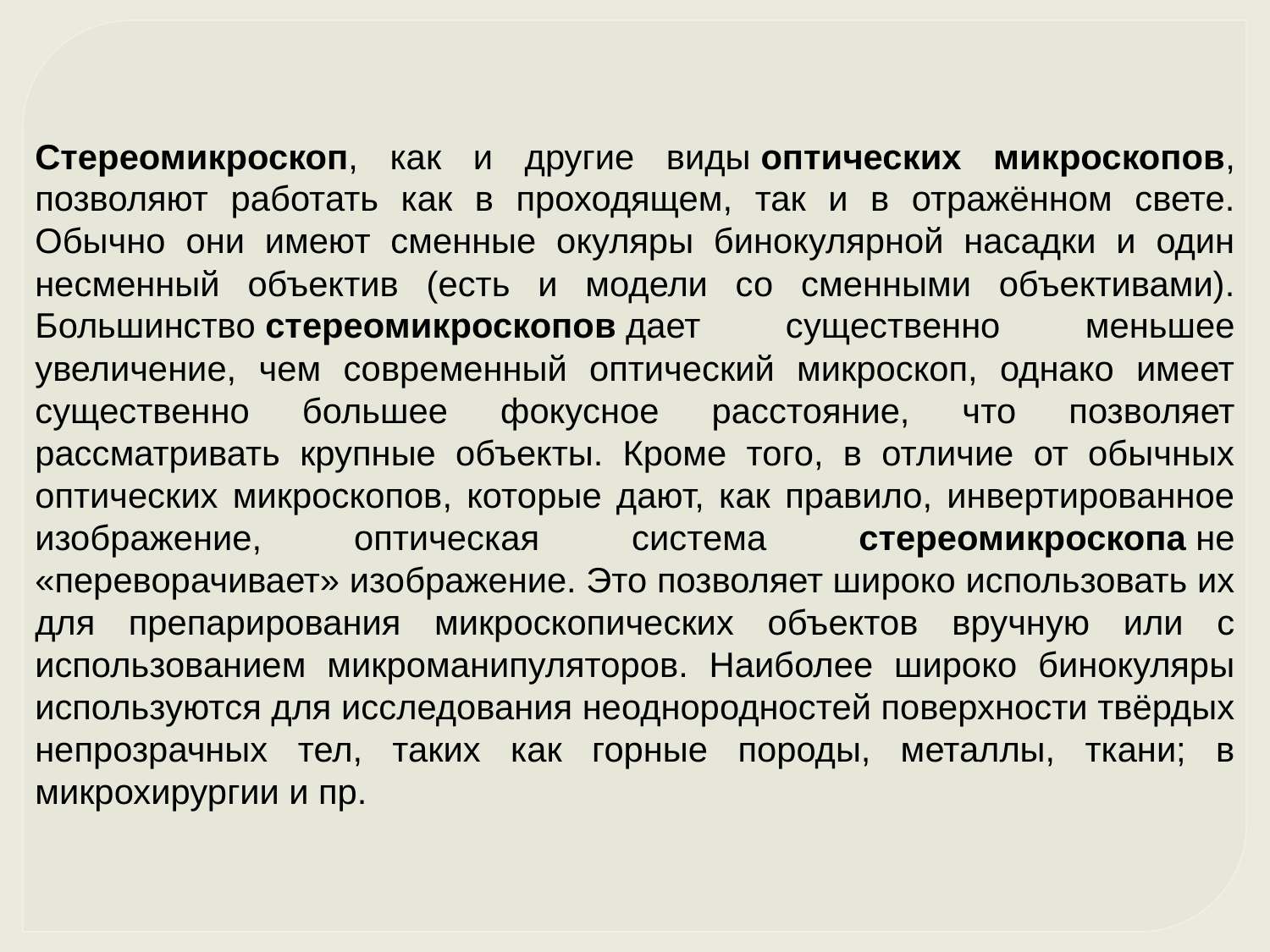

Стереомикроскоп, как и другие виды оптических микроскопов, позволяют работать как в проходящем, так и в отражённом свете. Обычно они имеют сменные окуляры бинокулярной насадки и один несменный объектив (есть и модели со сменными объективами). Большинство стереомикроскопов дает существенно меньшее увеличение, чем современный оптический микроскоп, однако имеет существенно большее фокусное расстояние, что позволяет рассматривать крупные объекты. Кроме того, в отличие от обычных оптических микроскопов, которые дают, как правило, инвертированное изображение, оптическая система стереомикроскопа не «переворачивает» изображение. Это позволяет широко использовать их для препарирования микроскопических объектов вручную или с использованием микроманипуляторов. Наиболее широко бинокуляры используются для исследования неоднородностей поверхности твёрдых непрозрачных тел, таких как горные породы, металлы, ткани; в микрохирургии и пр.